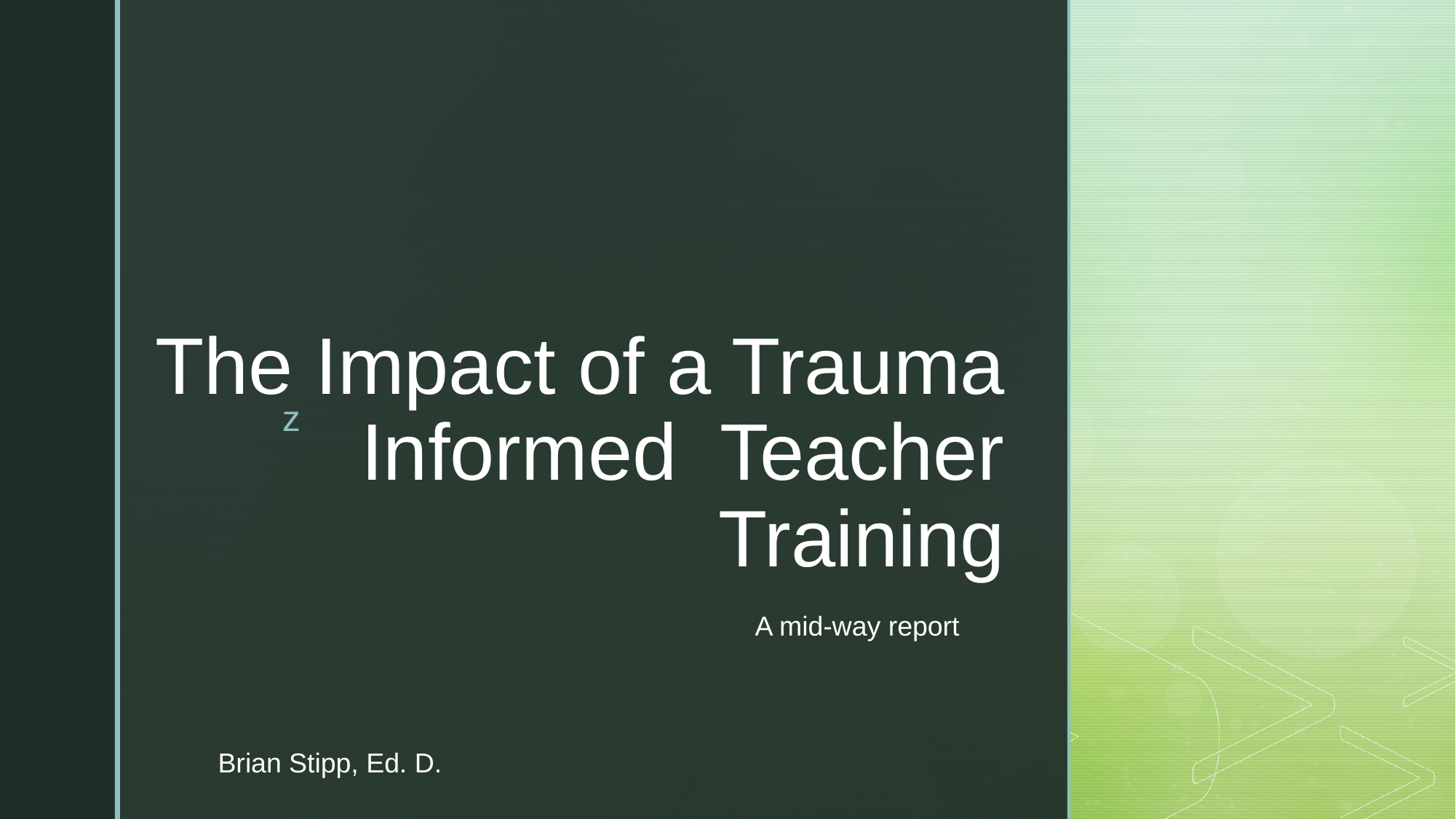

# The Impact of a Trauma Informed  Teacher Training
A mid-way report
Brian Stipp, Ed. D.